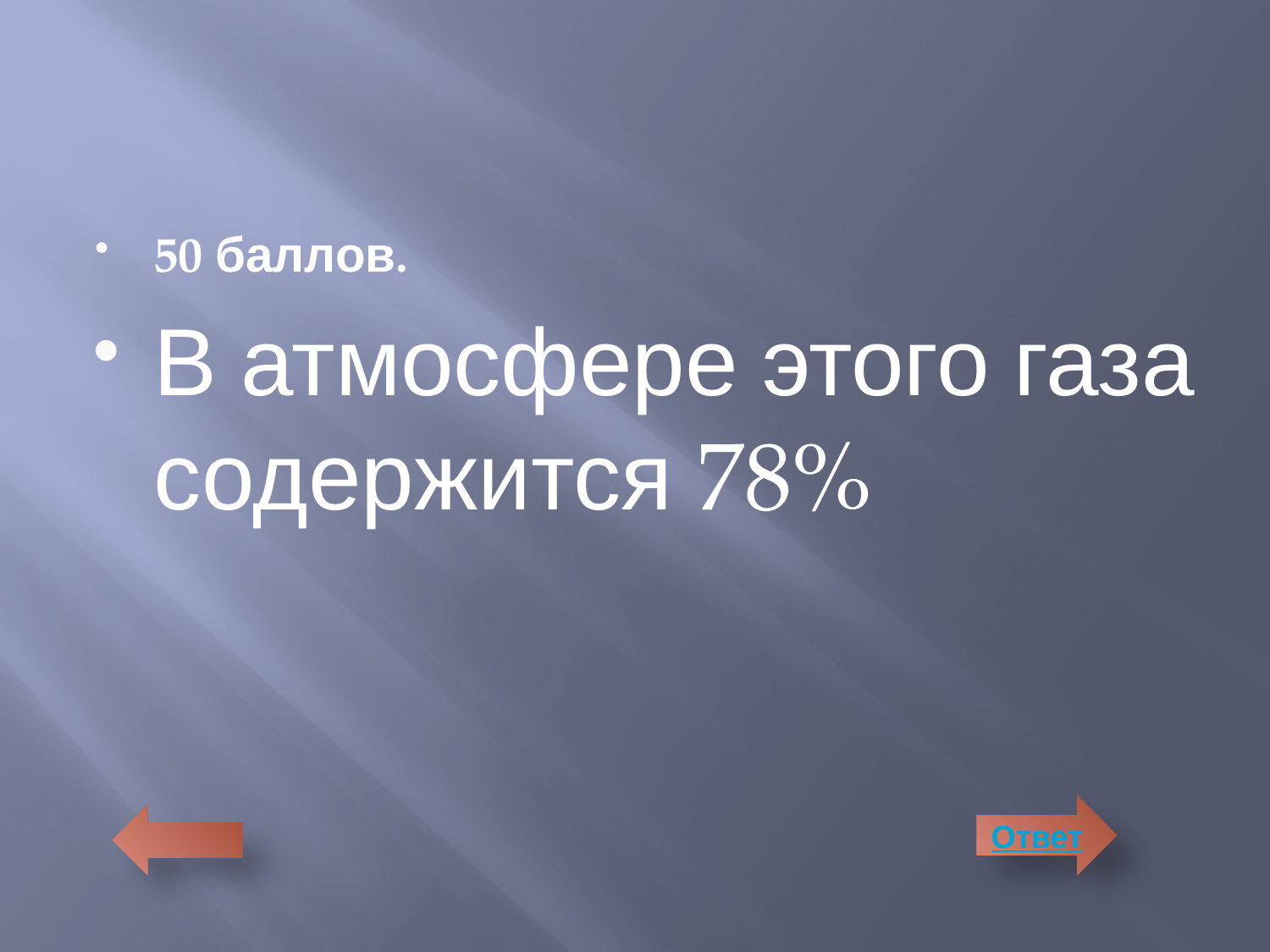

50 баллов.
В атмосфере этого газа содержится 78%
Ответ